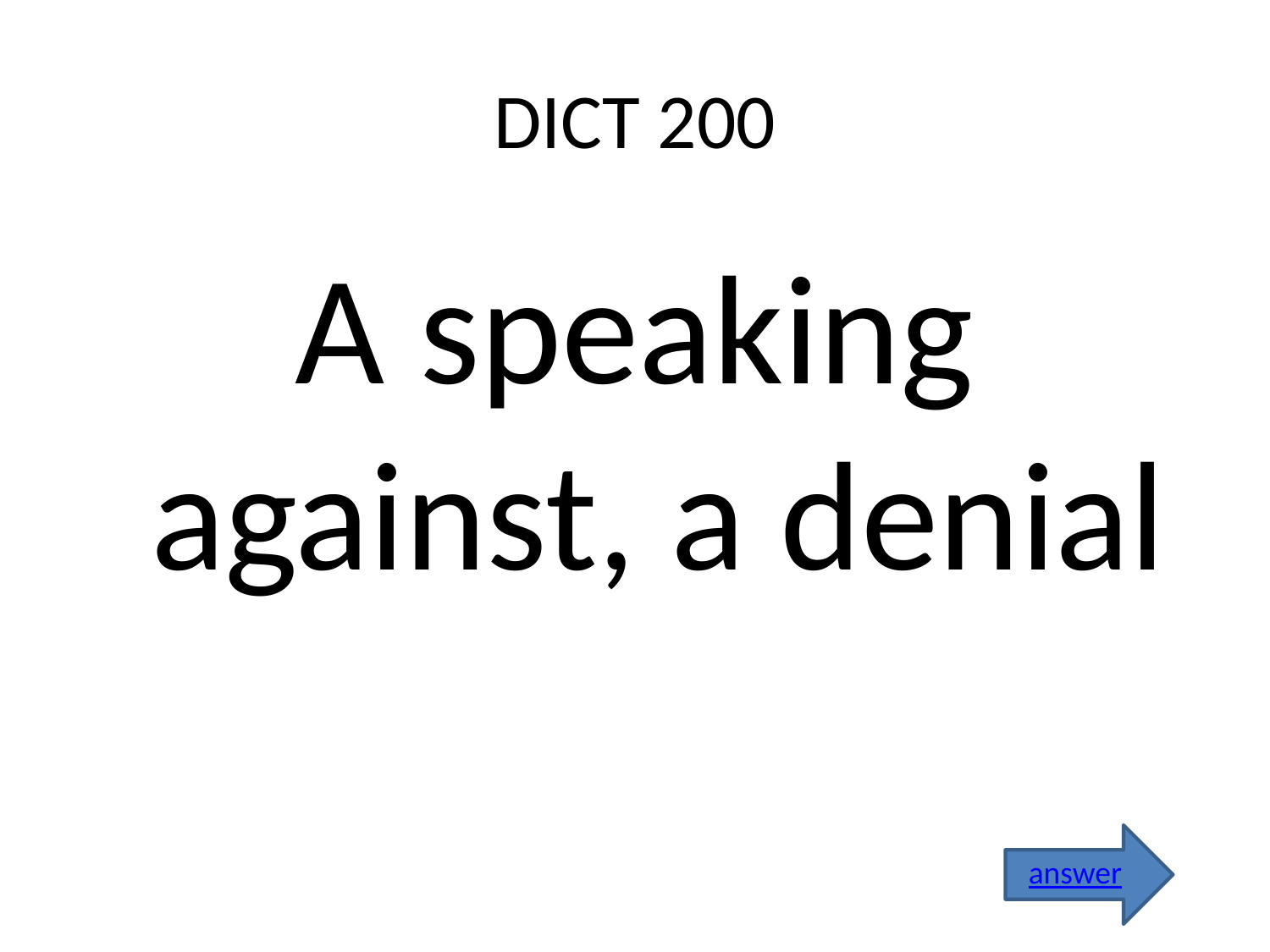

# DICT 200
A speaking against, a denial

answer